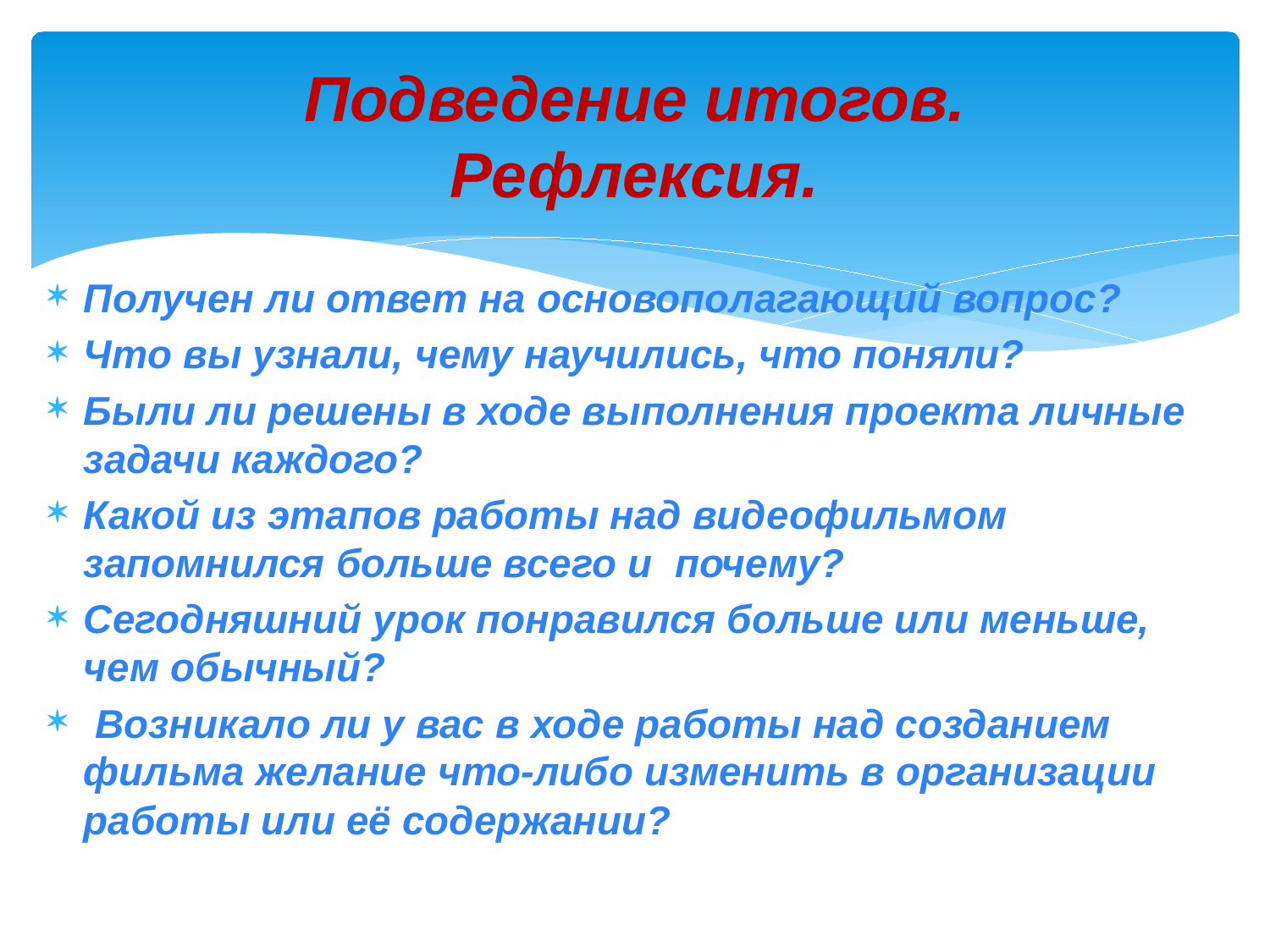

# Подведение итогов. Рефлексия.
Получен ли ответ на основополагающий вопрос?
Что вы узнали, чему научились, что поняли?
Были ли решены в ходе выполнения проекта личные задачи каждого?
Какой из этапов работы над видеофильмом запомнился больше всего и  почему?
Сегодняшний урок понравился больше или меньше, чем обычный?
 Возникало ли у вас в ходе работы над созданием фильма желание что-либо изменить в организации работы или её содержании?